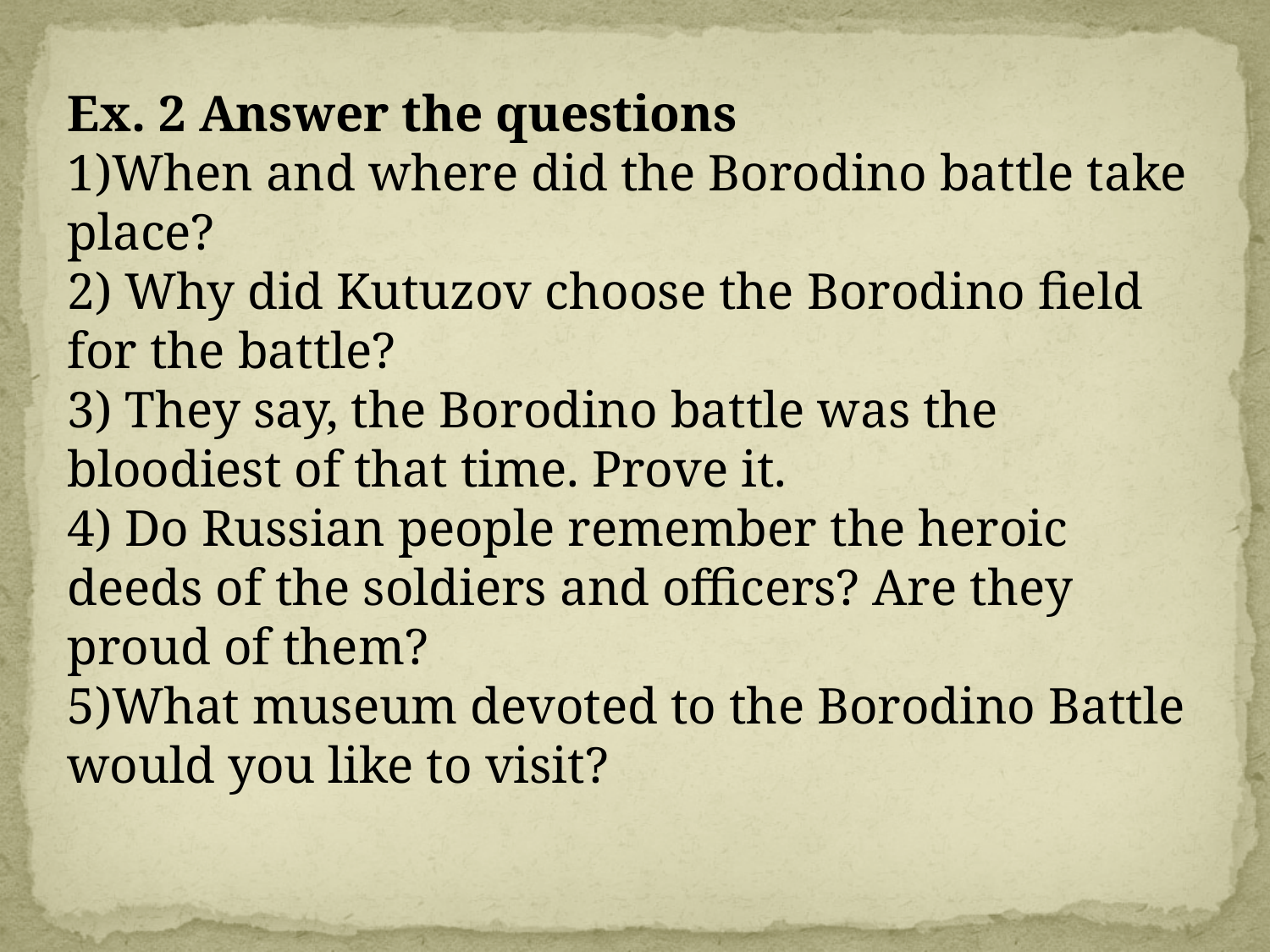

Ex. 2 Answer the questions
1)When and where did the Borodino battle take place?
2) Why did Kutuzov choose the Borodino field for the battle?
3) They say, the Borodino battle was the bloodiest of that time. Prove it.
4) Do Russian people remember the heroic deeds of the soldiers and officers? Are they proud of them?
5)What museum devoted to the Borodino Battle would you like to visit?